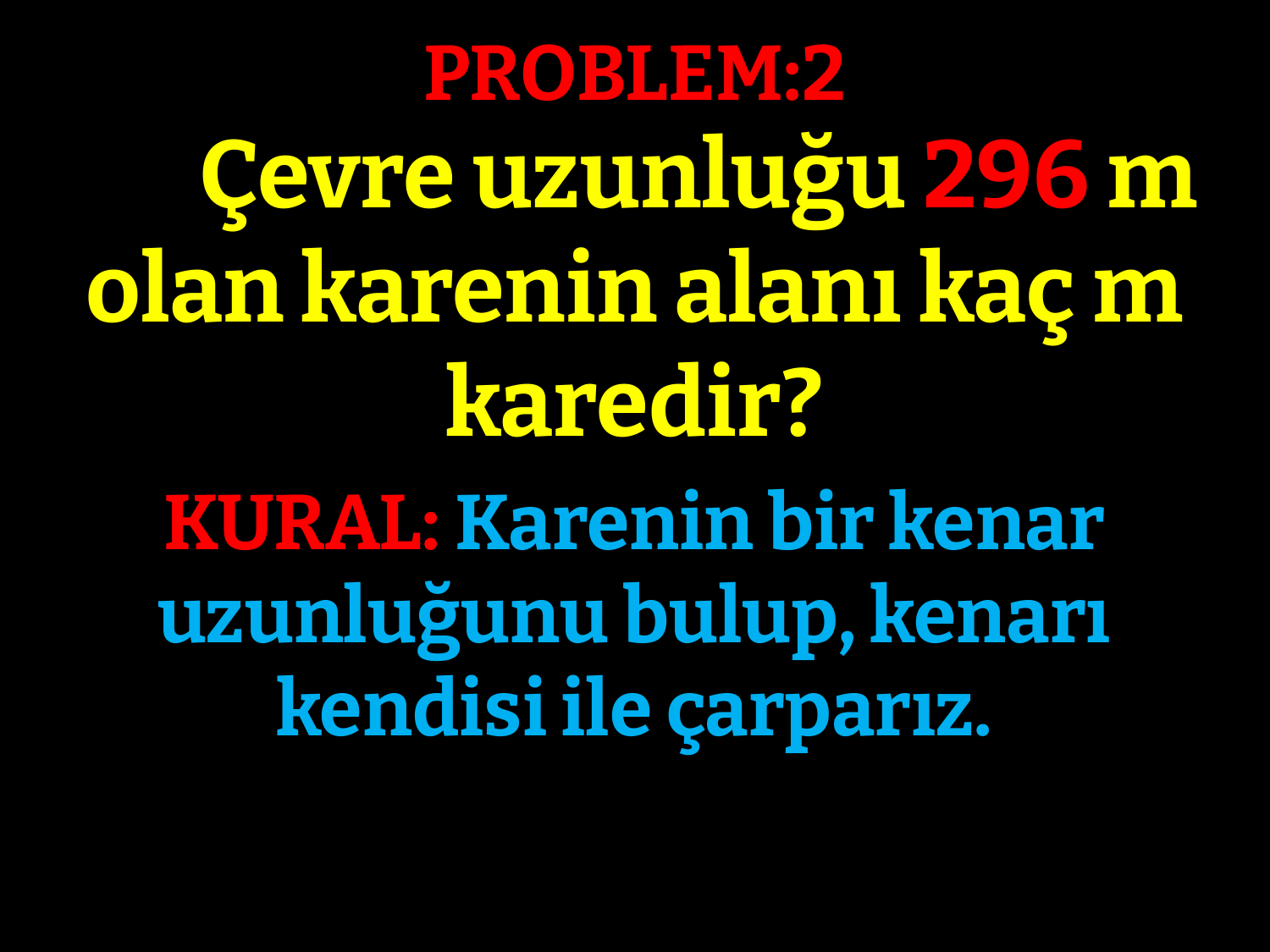

PROBLEM:2
 	Çevre uzunluğu 296 m olan karenin alanı kaç m karedir?
#
KURAL: Karenin bir kenar uzunluğunu bulup, kenarı kendisi ile çarparız.